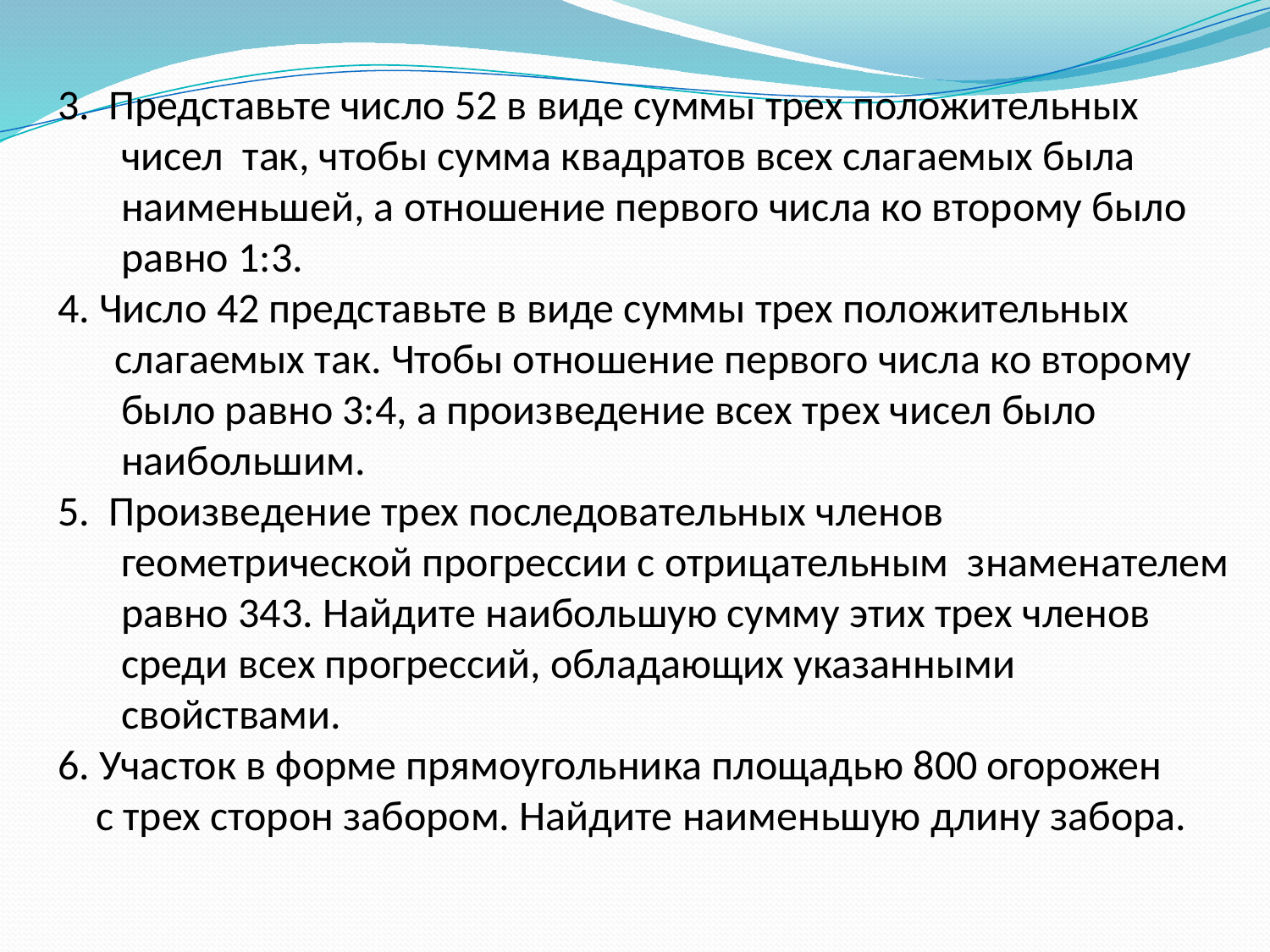

3.  Представьте число 52 в виде суммы трех положительных чисел  так, чтобы сумма квадратов всех слагаемых была     наименьшей, а отношение первого числа ко второму было равно 1:3.
4. Число 42 представьте в виде суммы трех положительных
      слагаемых так. Чтобы отношение первого числа ко второму было равно 3:4, а произведение всех трех чисел было наибольшим.
5.  Произведение трех последовательных членов геометрической прогрессии с отрицательным  знаменателем равно 343. Найдите наибольшую сумму этих трех членов среди всех прогрессий, обладающих указанными свойствами.
6. Участок в форме прямоугольника площадью 800 огорожен
    с трех сторон забором. Найдите наименьшую длину забора.